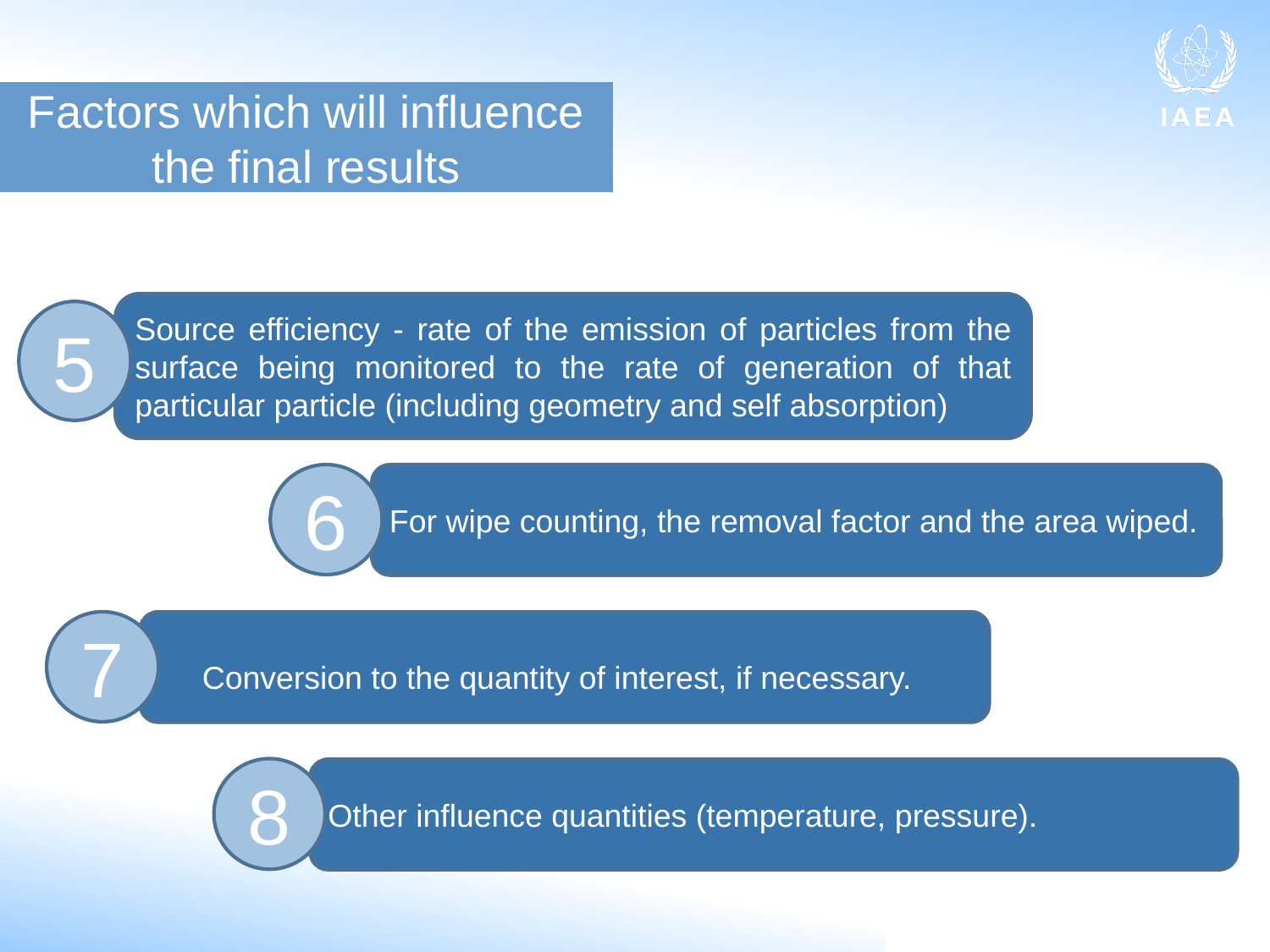

Factors which will influence the final results
Source efficiency - rate of the emission of particles from the surface being monitored to the rate of generation of that particular particle (including geometry and self absorption)
5
6
For wipe counting, the removal factor and the area wiped.
7
     Conversion to the quantity of interest, if necessary.

8

Other influence quantities (temperature, pressure).